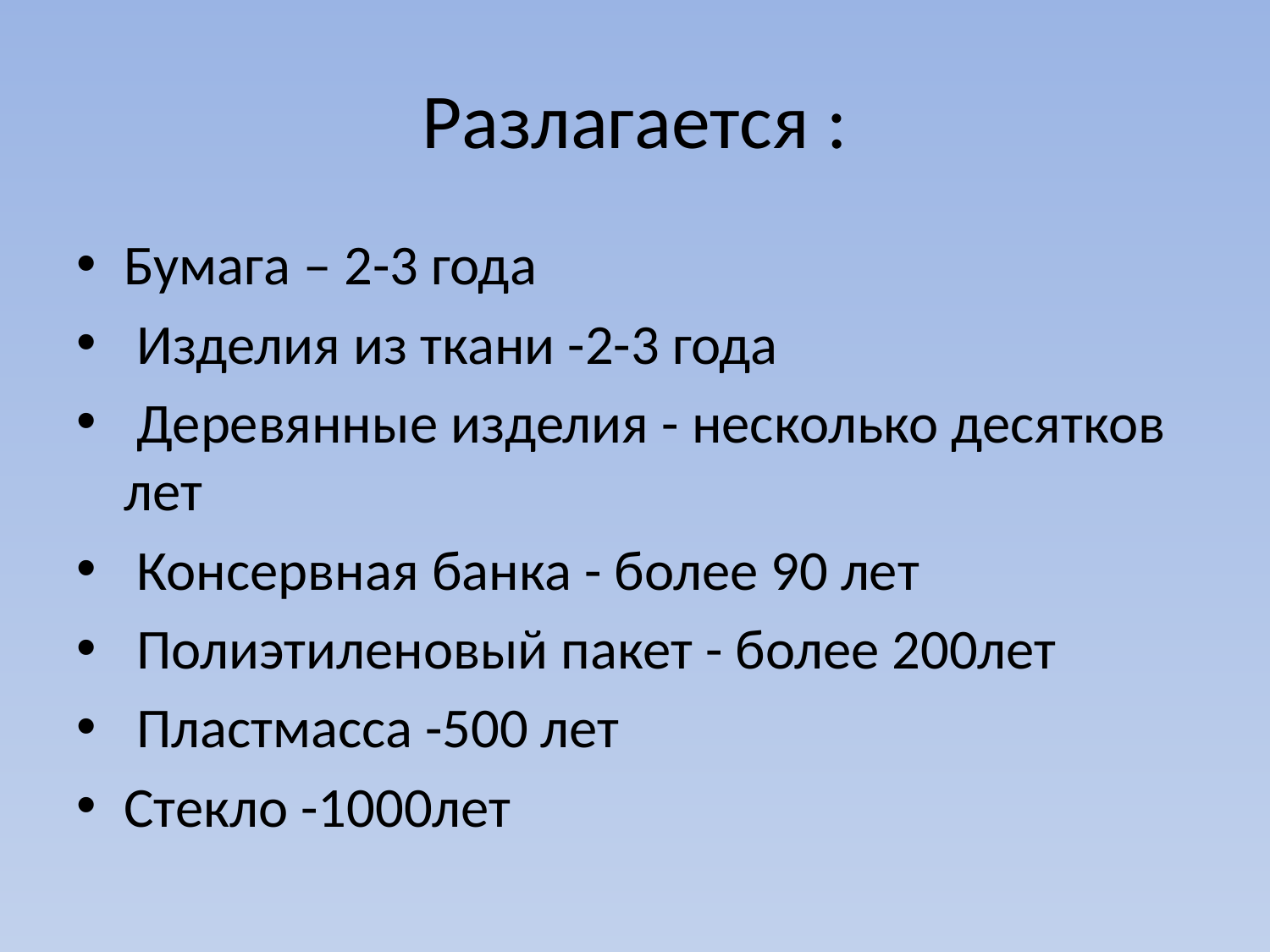

# Разлагается :
Бумага – 2-3 года
 Изделия из ткани -2-3 года
 Деревянные изделия - несколько десятков лет
 Консервная банка - более 90 лет
 Полиэтиленовый пакет - более 200лет
 Пластмасса -500 лет
Стекло -1000лет